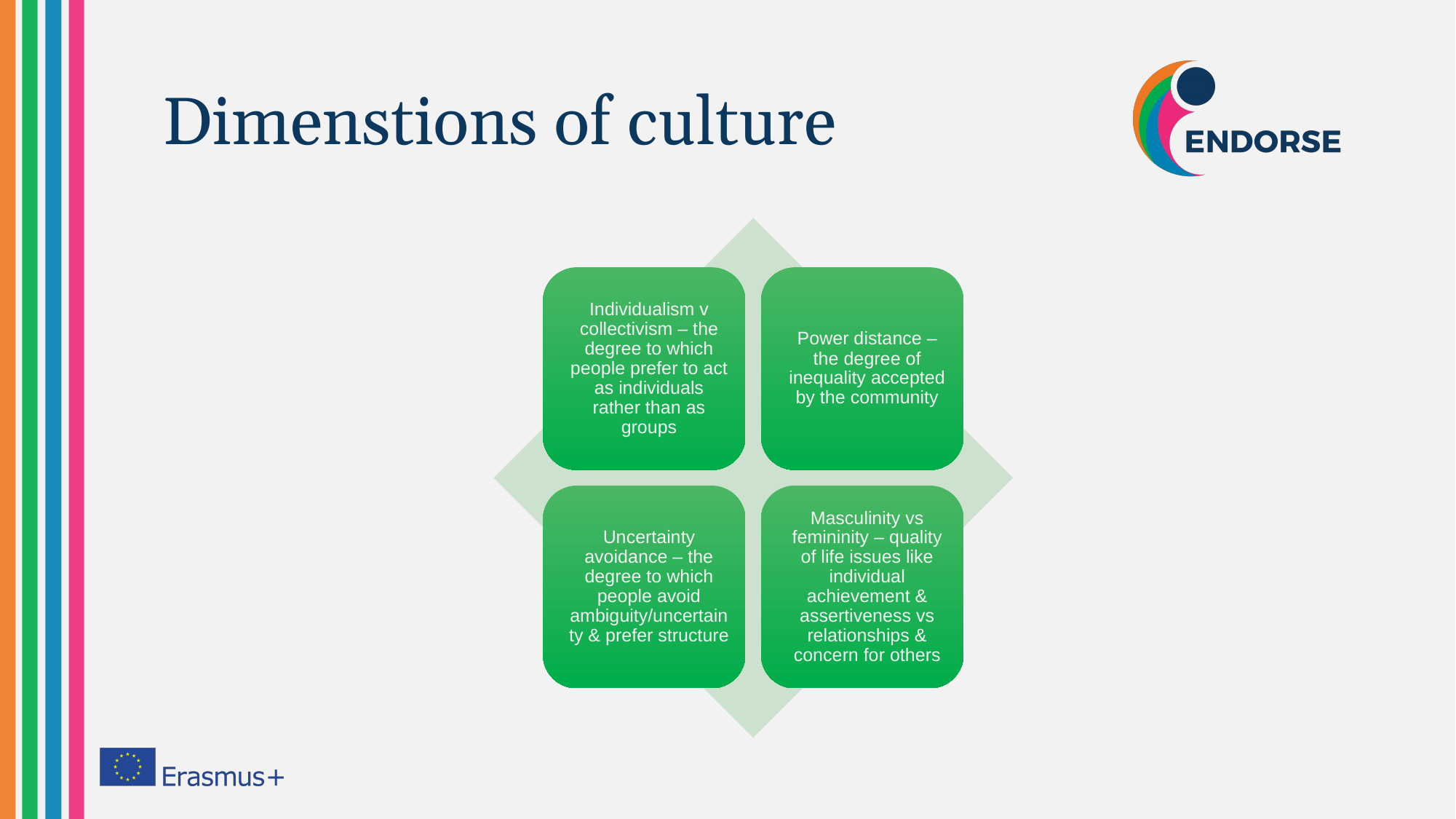

# Dimenstions of culture
Individualism v collectivism – the degree to which people prefer to act as individuals rather than as groups
Power distance – the degree of inequality accepted by the community
Uncertainty avoidance – the degree to which people avoid ambiguity/uncertainty & prefer structure
Masculinity vs femininity – quality of life issues like individual achievement & assertiveness vs relationships & concern for others